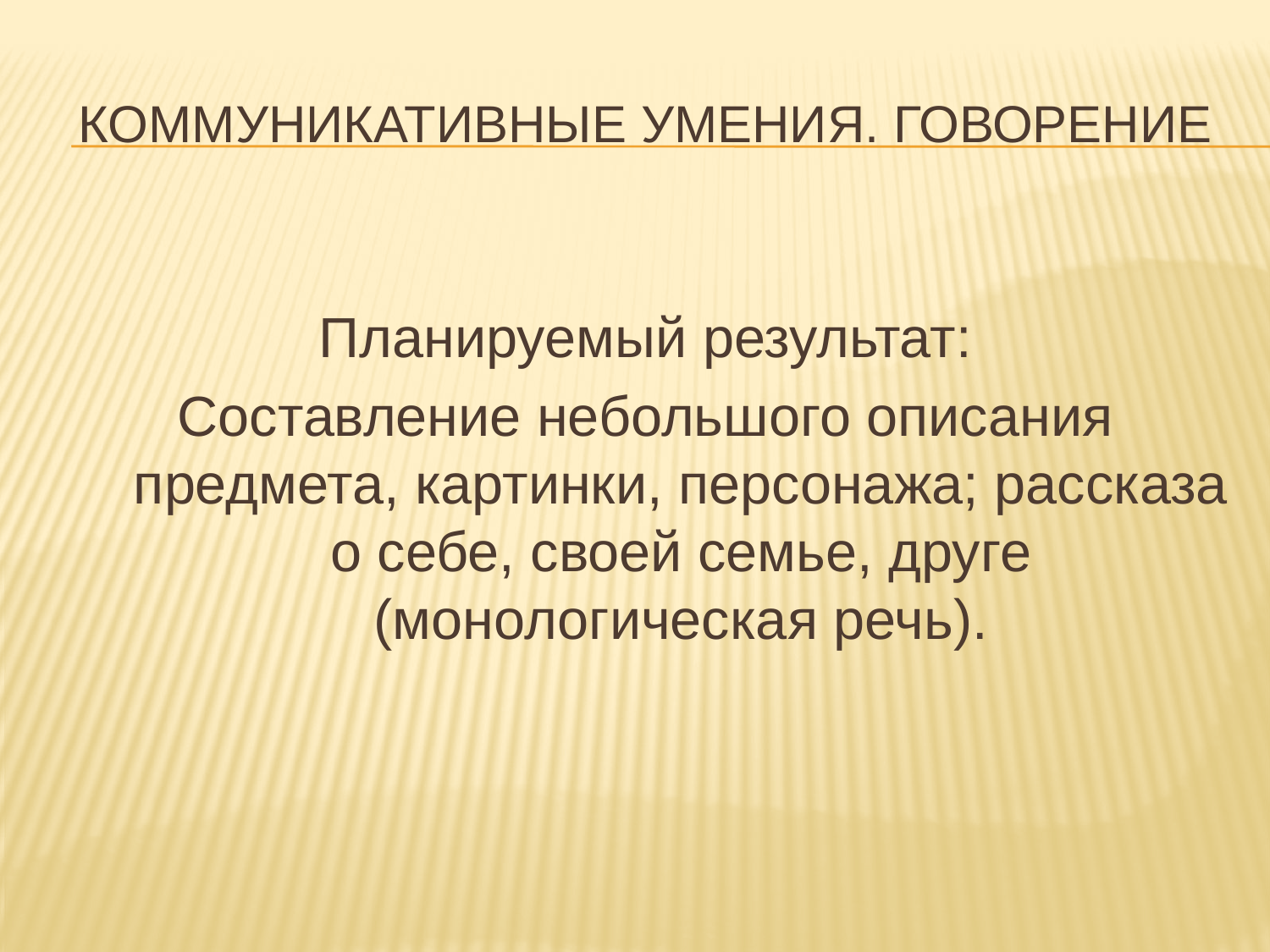

# Коммуникативные умения. говорение

Планируемый результат:
Составление небольшого описания предмета, картинки, персонажа; рассказа о себе, своей семье, друге (монологическая речь).